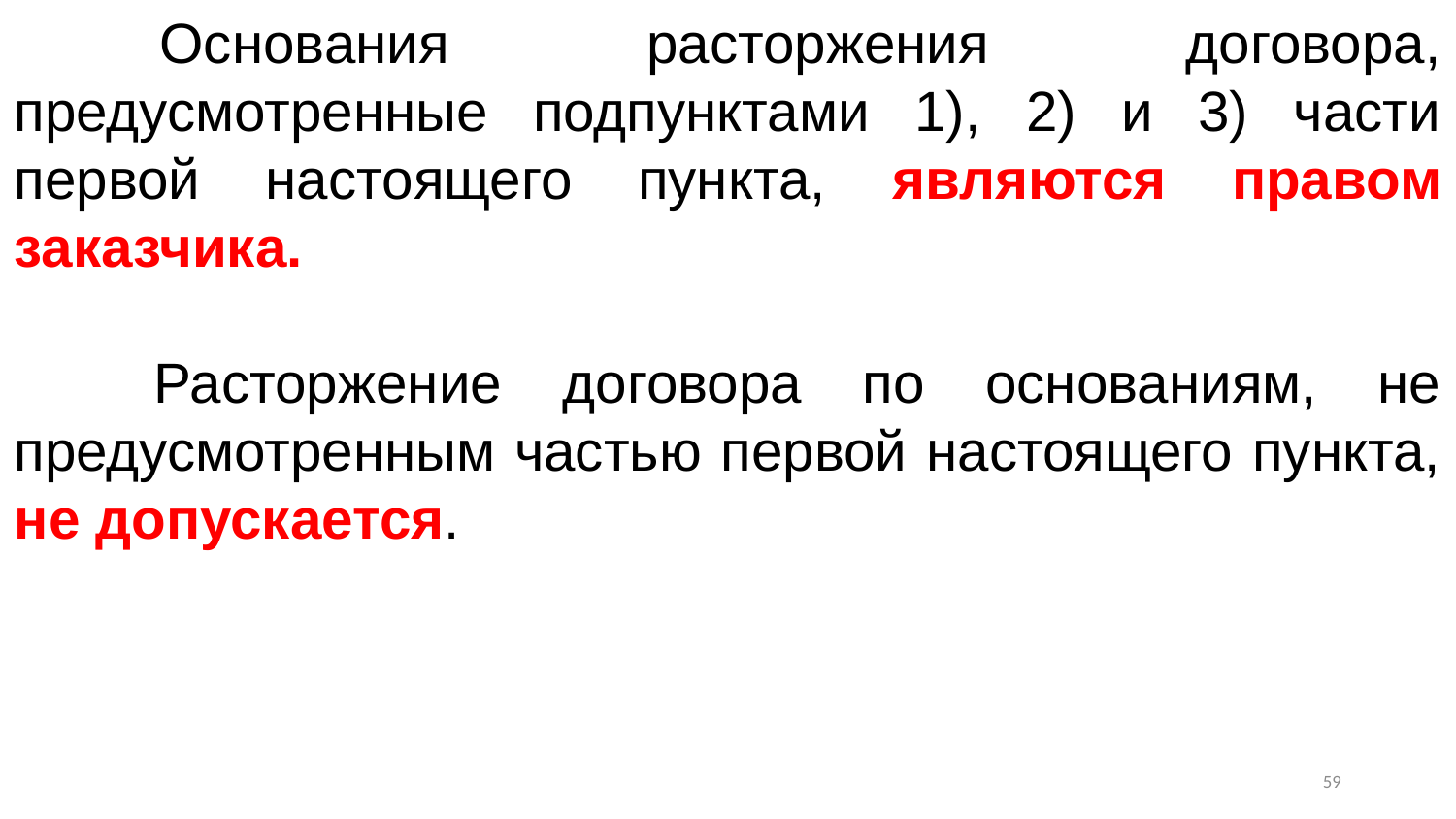

Основания расторжения договора, предусмотренные подпунктами 1), 2) и 3) части первой настоящего пункта, являются правом заказчика.

      Расторжение договора по основаниям, не предусмотренным частью первой настоящего пункта, не допускается.
59